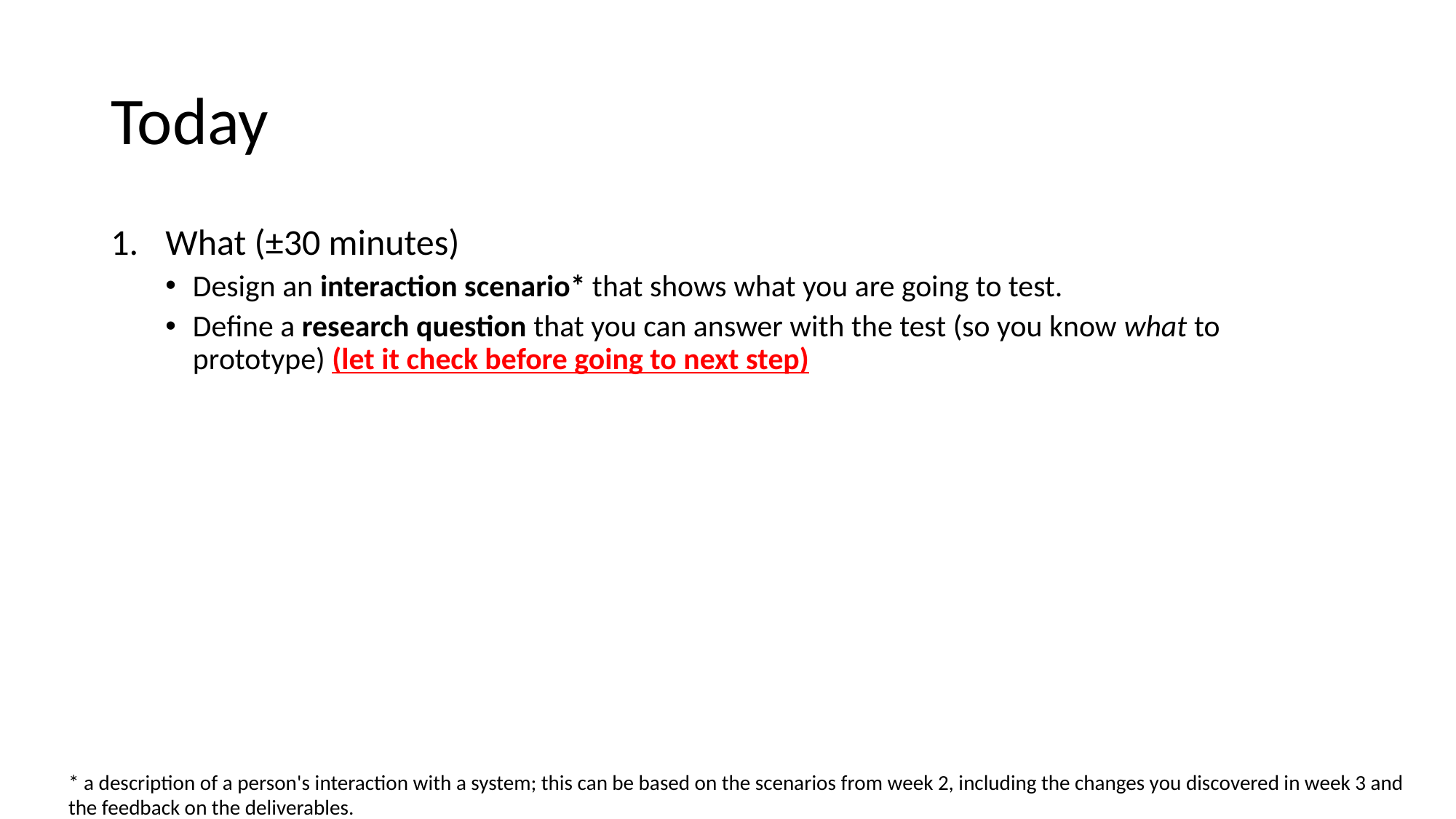

# Today
What (±30 minutes)
Design an interaction scenario* that shows what you are going to test.
Define a research question that you can answer with the test (so you know what to prototype) (let it check before going to next step)
* a description of a person's interaction with a system; this can be based on the scenarios from week 2, including the changes you discovered in week 3 and
the feedback on the deliverables.